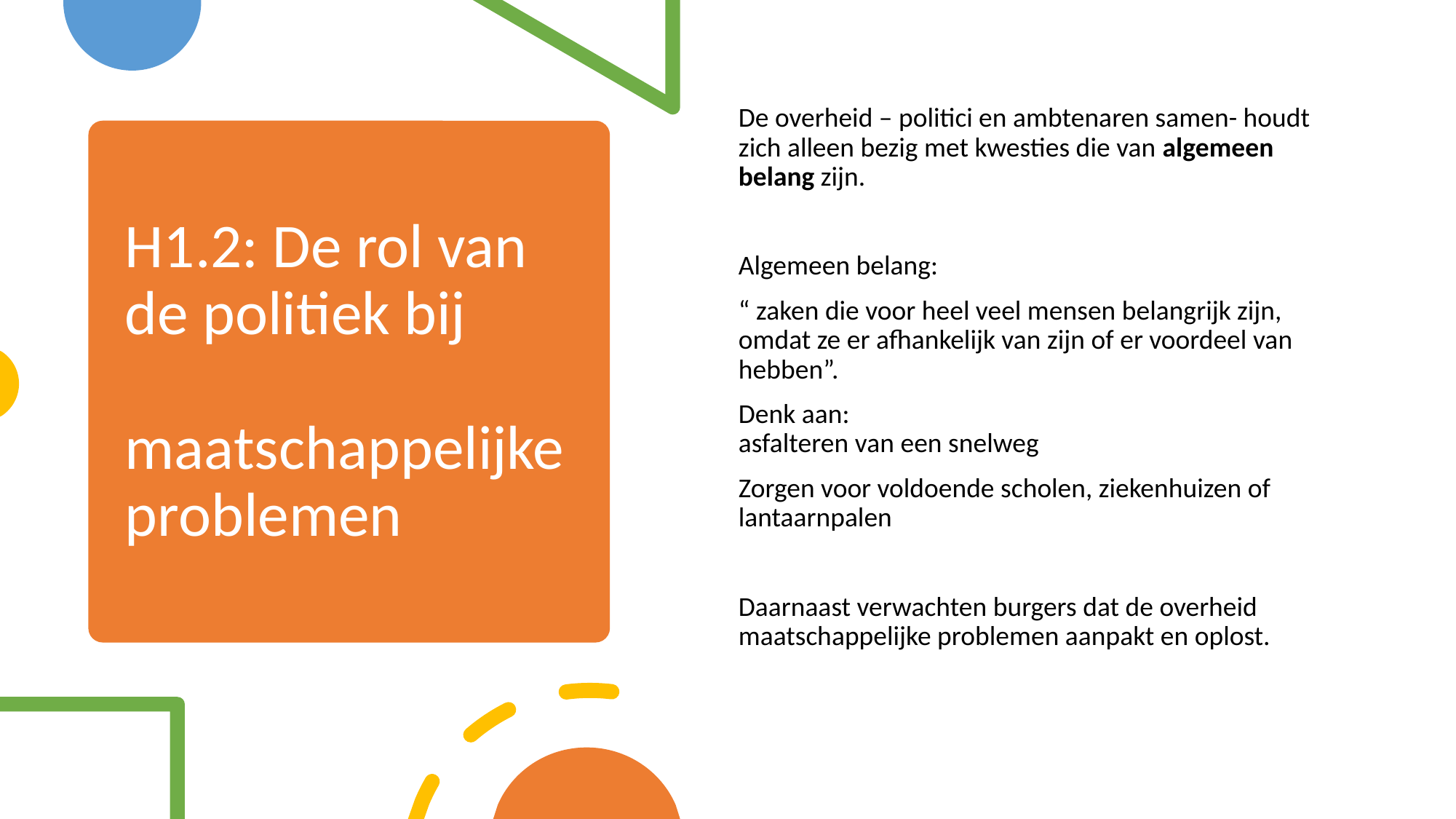

De overheid – politici en ambtenaren samen- houdt zich alleen bezig met kwesties die van algemeen belang zijn.

Algemeen belang:
“ zaken die voor heel veel mensen belangrijk zijn, omdat ze er afhankelijk van zijn of er voordeel van hebben”.
Denk aan:
asfalteren van een snelweg
Zorgen voor voldoende scholen, ziekenhuizen of lantaarnpalen

Daarnaast verwachten burgers dat de overheid maatschappelijke problemen aanpakt en oplost.

# H1.2: De rol van de politiek bij maatschappelijke problemen